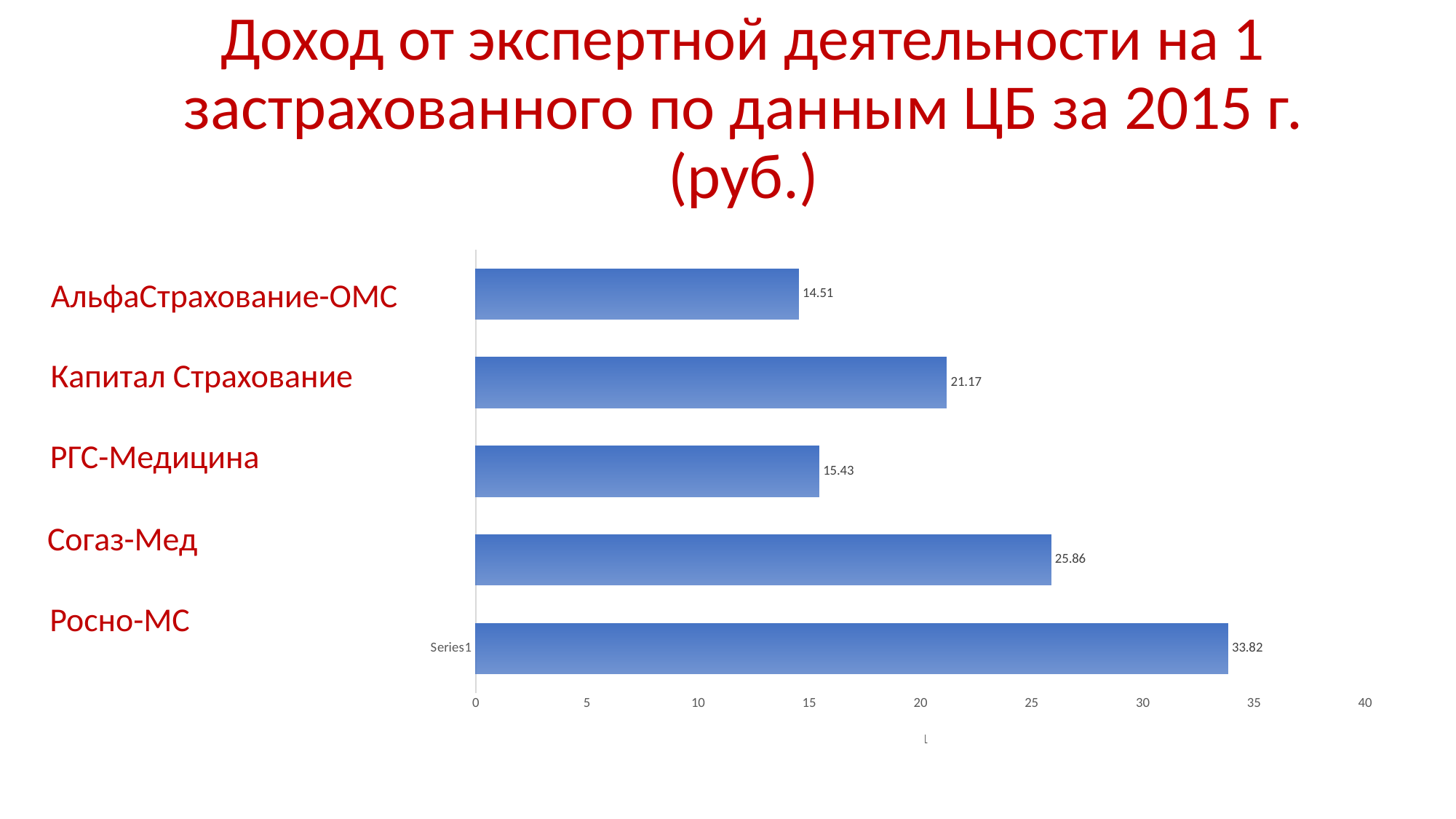

# Доход от экспертной деятельности на 1 застрахованного по данным ЦБ за 2015 г. (руб.)

### Chart

| Category |  |
|---|---|
|  | 33.82 |
|  | 25.86 |
|  | 15.43 |
|  | 21.17 |
|  | 14.51 |
АльфаСтрахование-ОМС
Капитал Страхование
РГС-Медицина
Согаз-Мед
Росно-МС
–
–